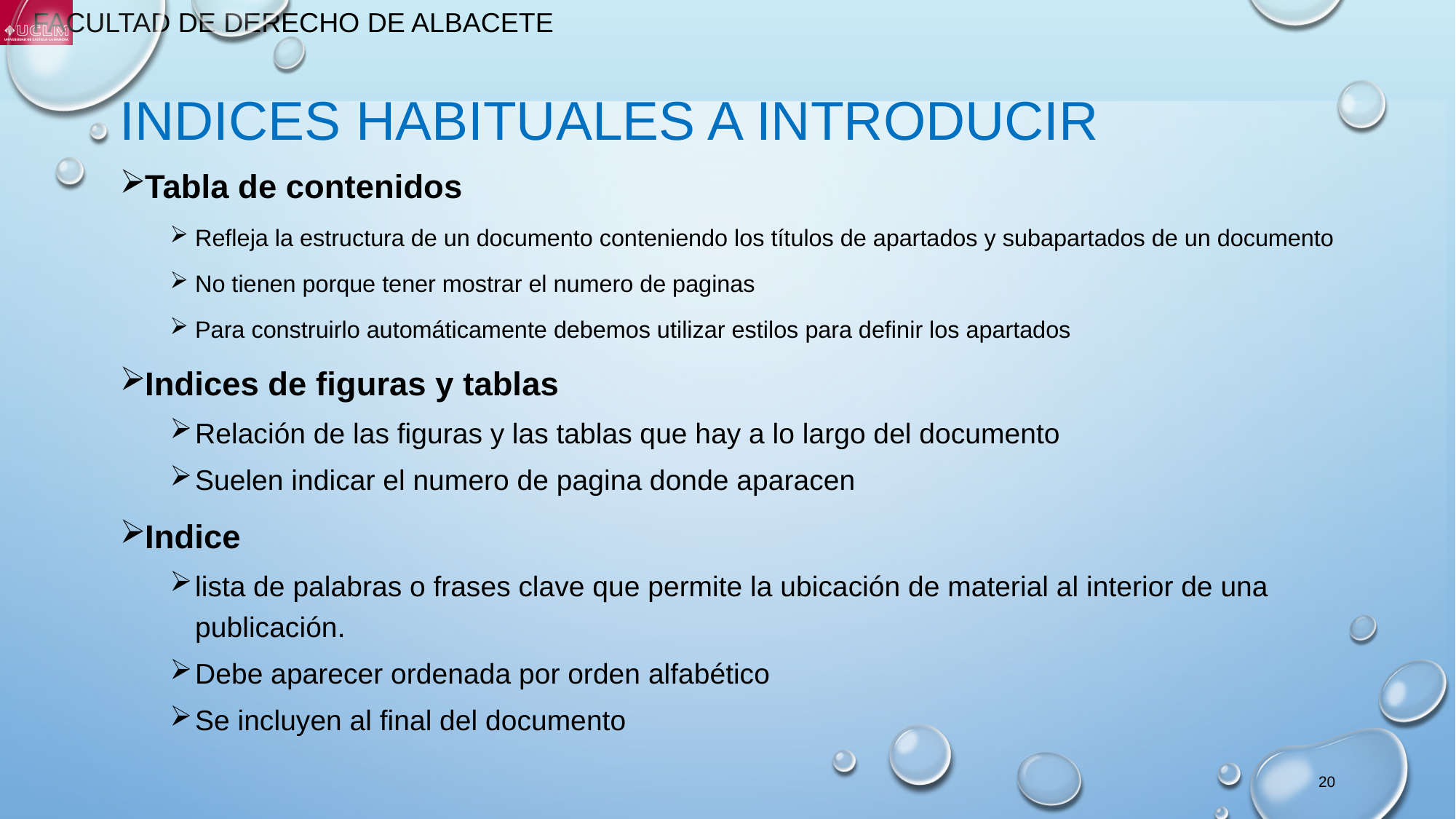

# Indices habituales a introducir
Tabla de contenidos
Refleja la estructura de un documento conteniendo los títulos de apartados y subapartados de un documento
No tienen porque tener mostrar el numero de paginas
Para construirlo automáticamente debemos utilizar estilos para definir los apartados
Indices de figuras y tablas
Relación de las figuras y las tablas que hay a lo largo del documento
Suelen indicar el numero de pagina donde aparacen
Indice
lista de palabras o frases clave que permite la ubicación de material al interior de una publicación.
Debe aparecer ordenada por orden alfabético
Se incluyen al final del documento
20